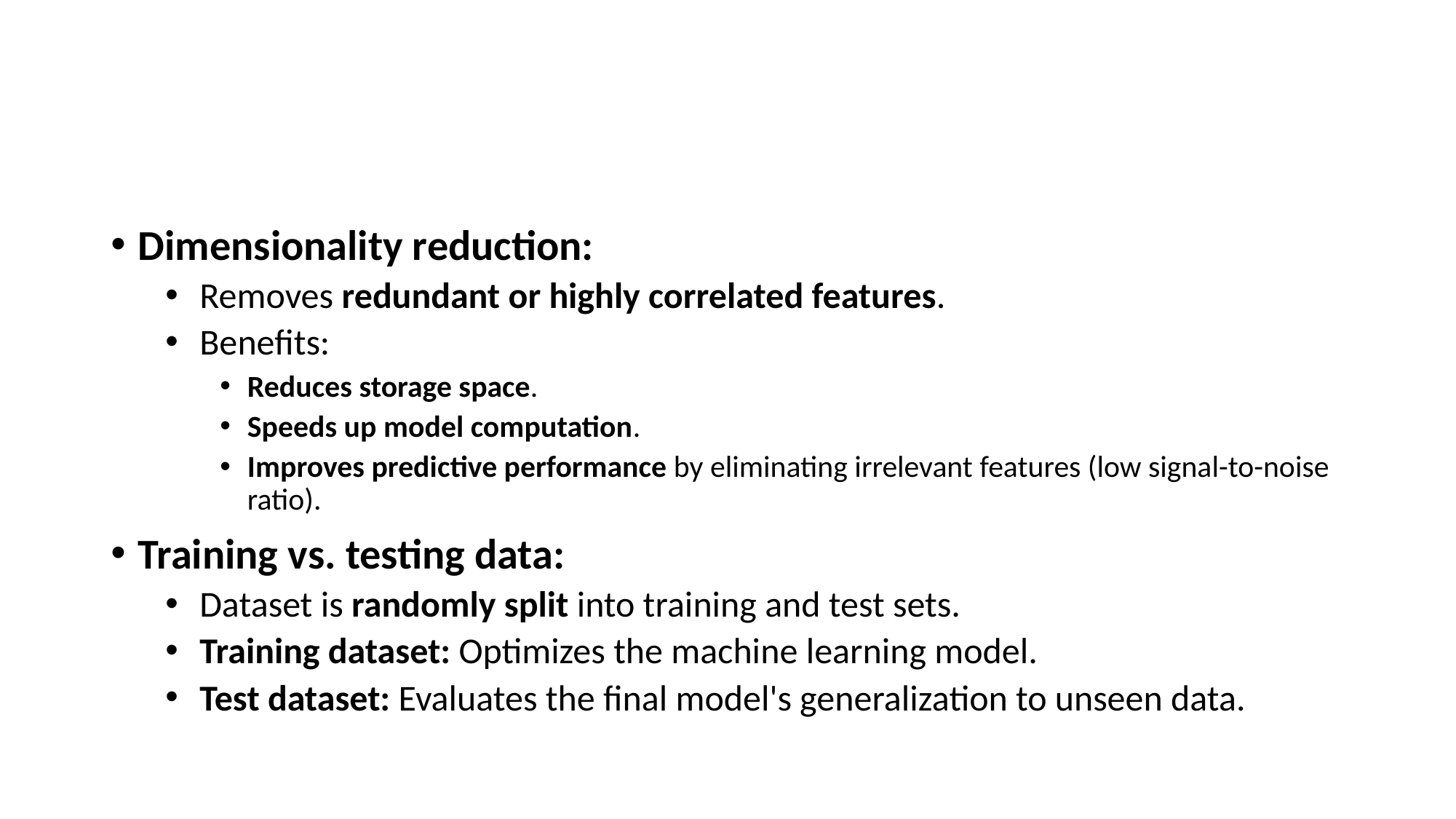

#
Dimensionality reduction:
Removes redundant or highly correlated features.
Benefits:
Reduces storage space.
Speeds up model computation.
Improves predictive performance by eliminating irrelevant features (low signal-to-noise ratio).
Training vs. testing data:
Dataset is randomly split into training and test sets.
Training dataset: Optimizes the machine learning model.
Test dataset: Evaluates the final model's generalization to unseen data.